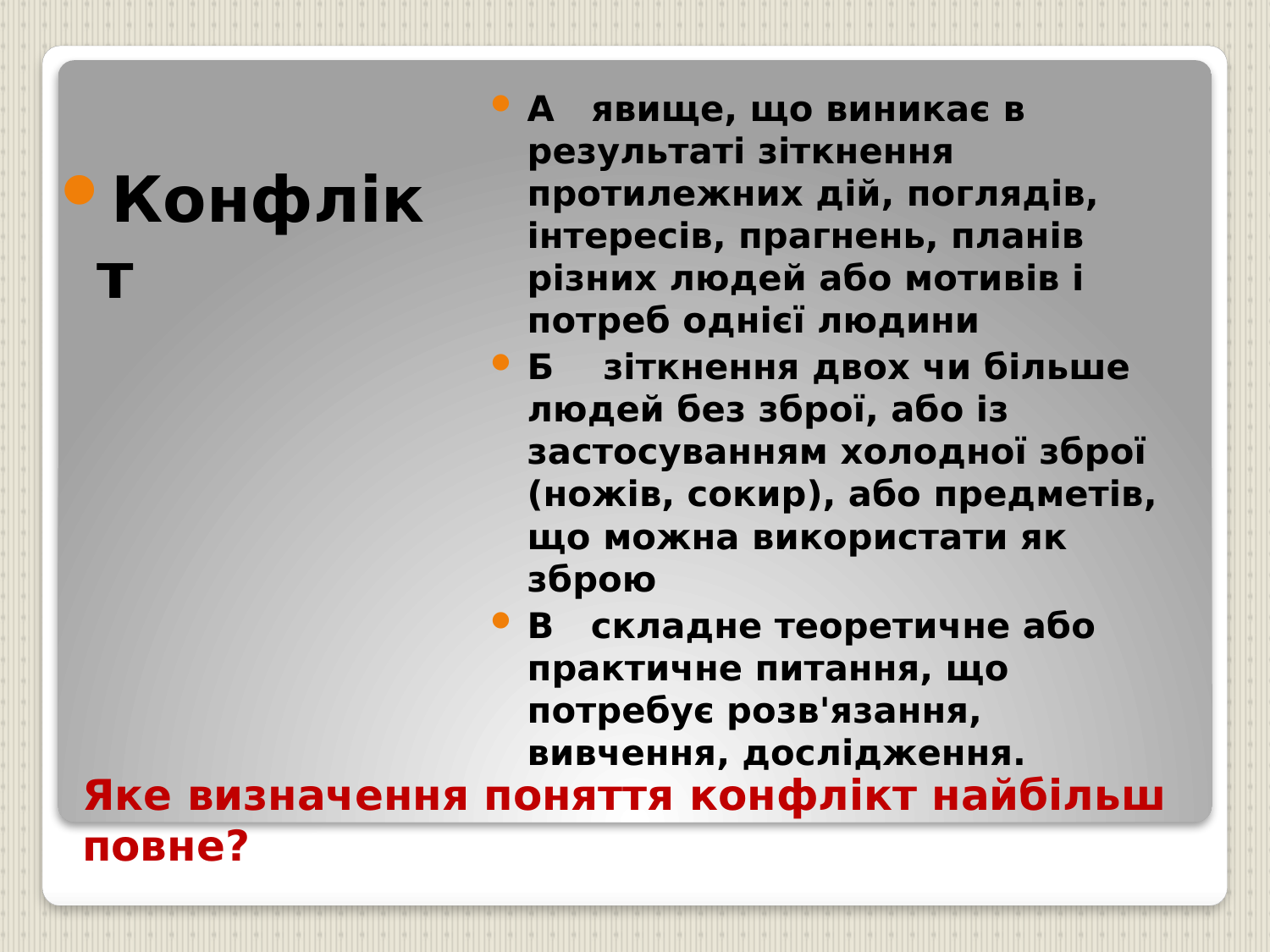

А   явище, що виникає в результаті зіткнення протилежних дій, поглядів, інтересів, прагнень, планів різних людей або мотивів і потреб однієї людини
Б    зіткнення двох чи більше людей без зброї, або із застосуванням холодної зброї (ножів, сокир), або предметів, що можна використати як зброю
В   складне теоретичне або практичне питання, що потребує розв'язання, вивчення, дослідження.
Конфлікт
# Яке визначення поняття конфлікт найбільш повне?